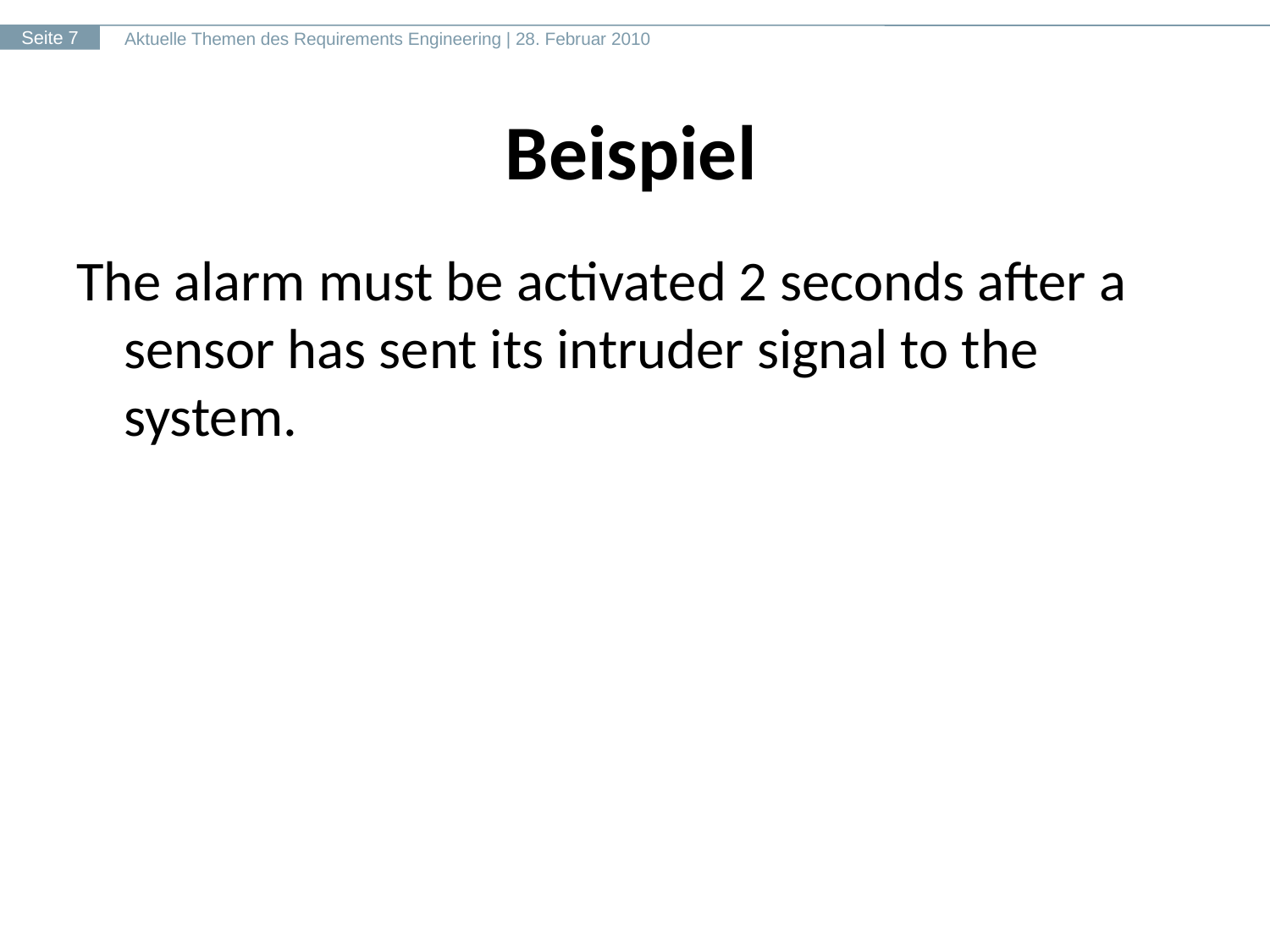

# Beispiel
The alarm must be activated 2 seconds after a sensor has sent its intruder signal to the system.